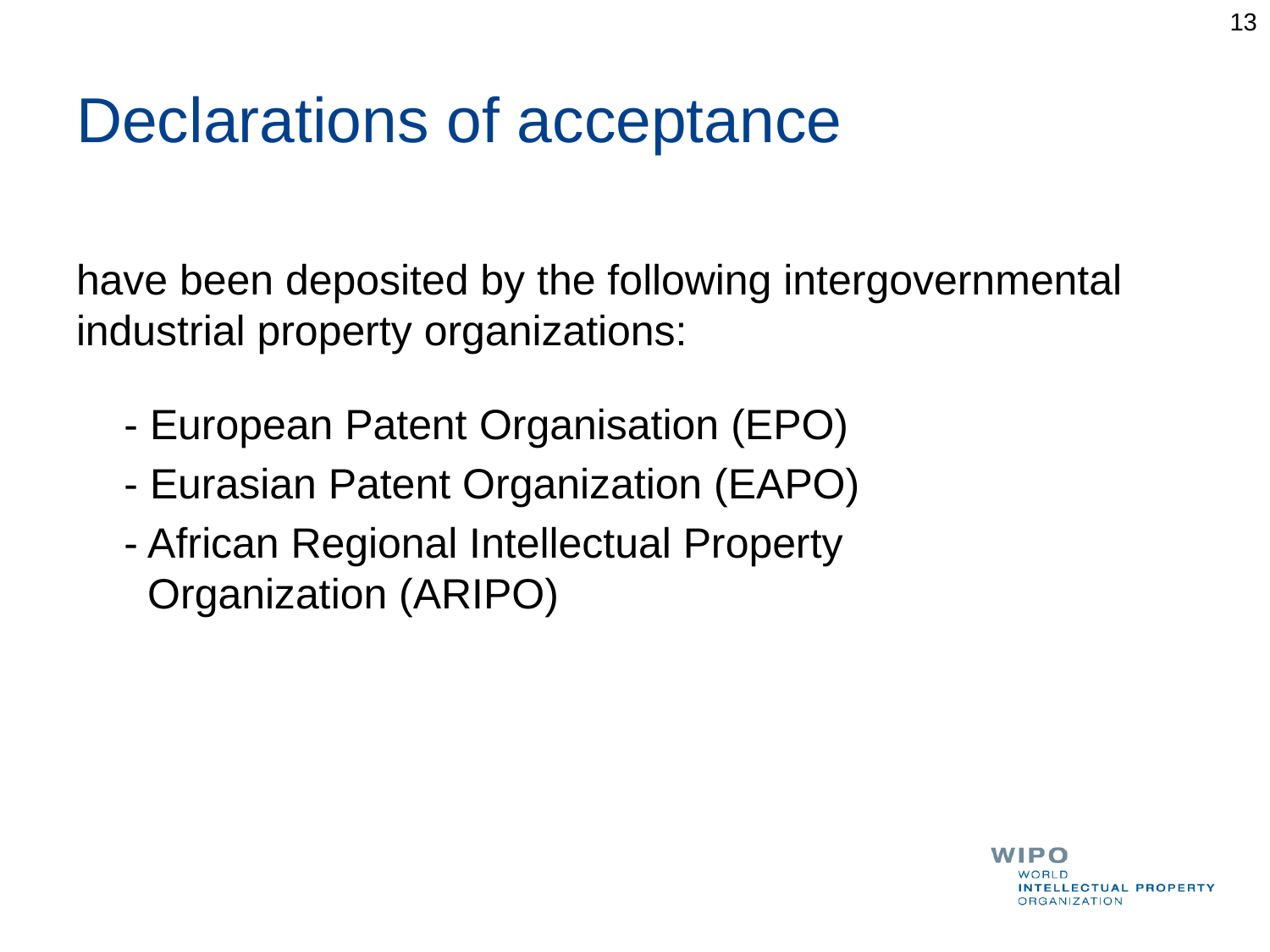

13
# Declarations of acceptance
have been deposited by the following intergovernmental industrial property organizations:

	- European Patent Organisation (EPO)
	- Eurasian Patent Organization (EAPO)
	- African Regional Intellectual Property
  Organization (ARIPO)